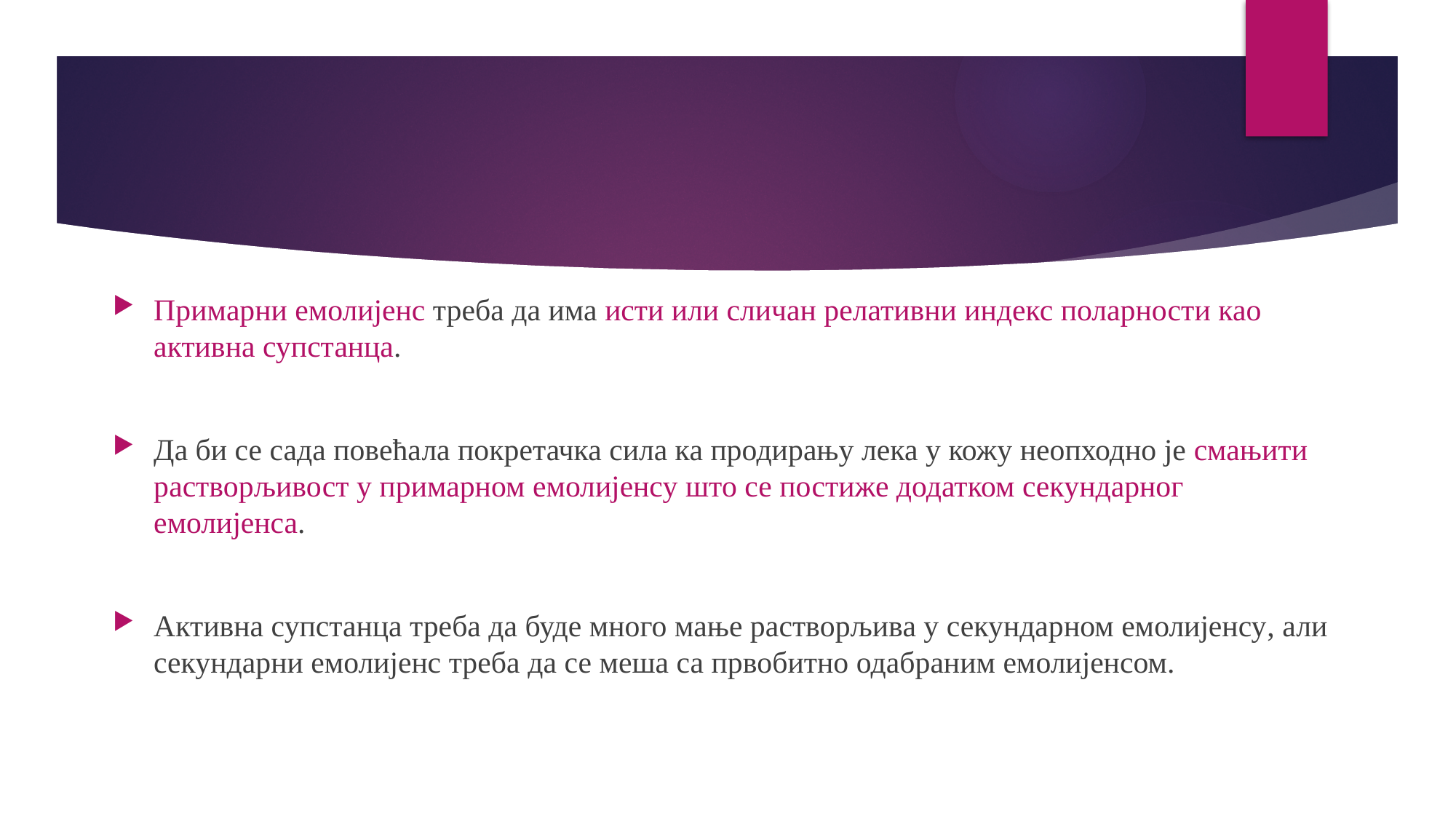

Примарни емолијенс треба да има исти или сличан релативни индекс поларности као активна супстанца.

Да би се сада повећала покретачка сила ка продирању лека у кожу неопходно је смањити растворљивост у примарном емолијенсу што се постиже додатком секундарног емолијенса.

Активна супстанца треба да буде много мање растворљива у секундарном емолијенсу, али секундарни емолијенс треба да се меша са првобитно одабраним емолијенсом.